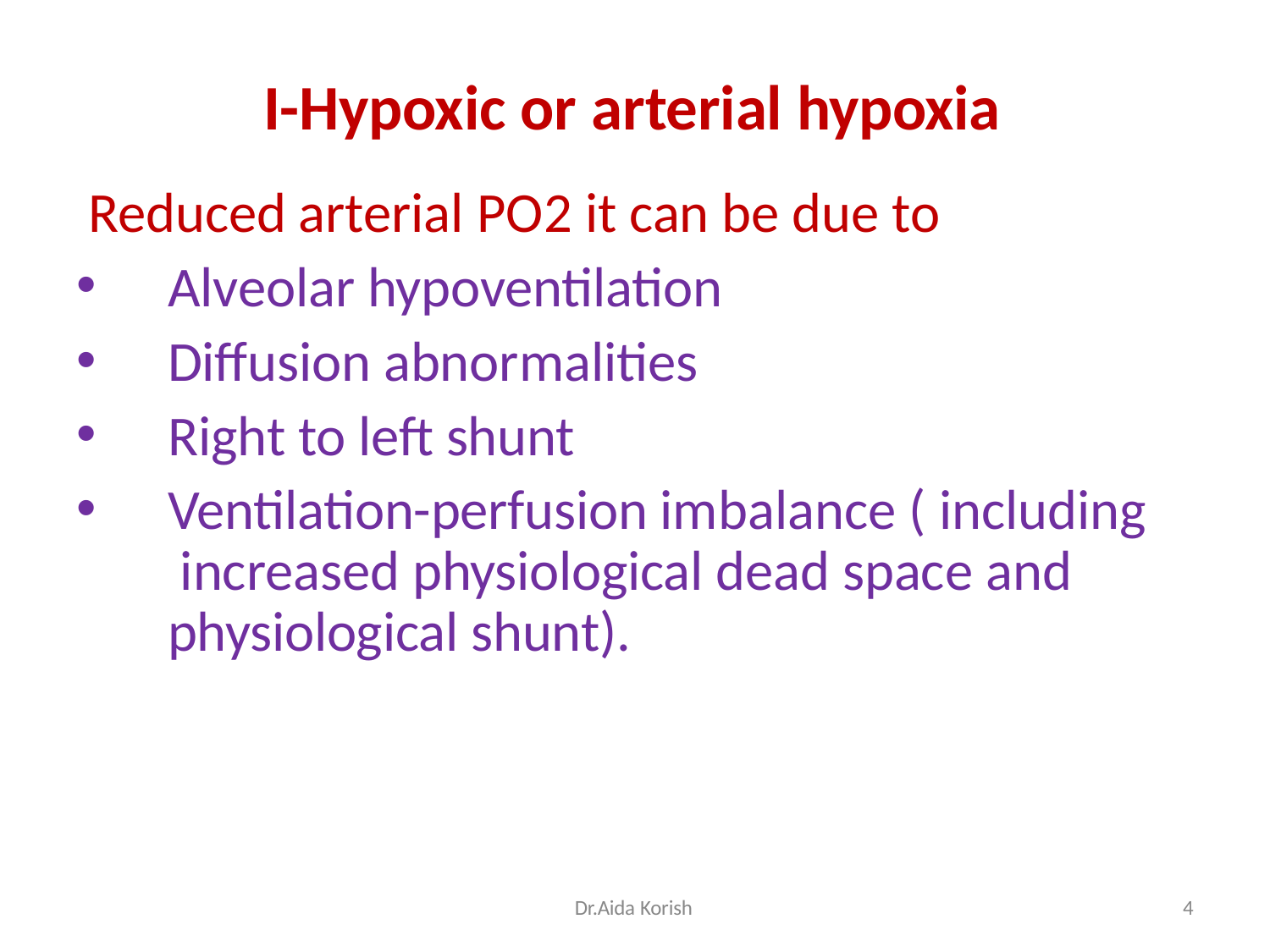

# I-Hypoxic or arterial hypoxia
Reduced arterial PO2 it can be due to
Alveolar hypoventilation
Diffusion abnormalities
Right to left shunt
Ventilation-perfusion imbalance ( including  increased physiological dead space and  physiological shunt).
Dr.Aida Korish
4